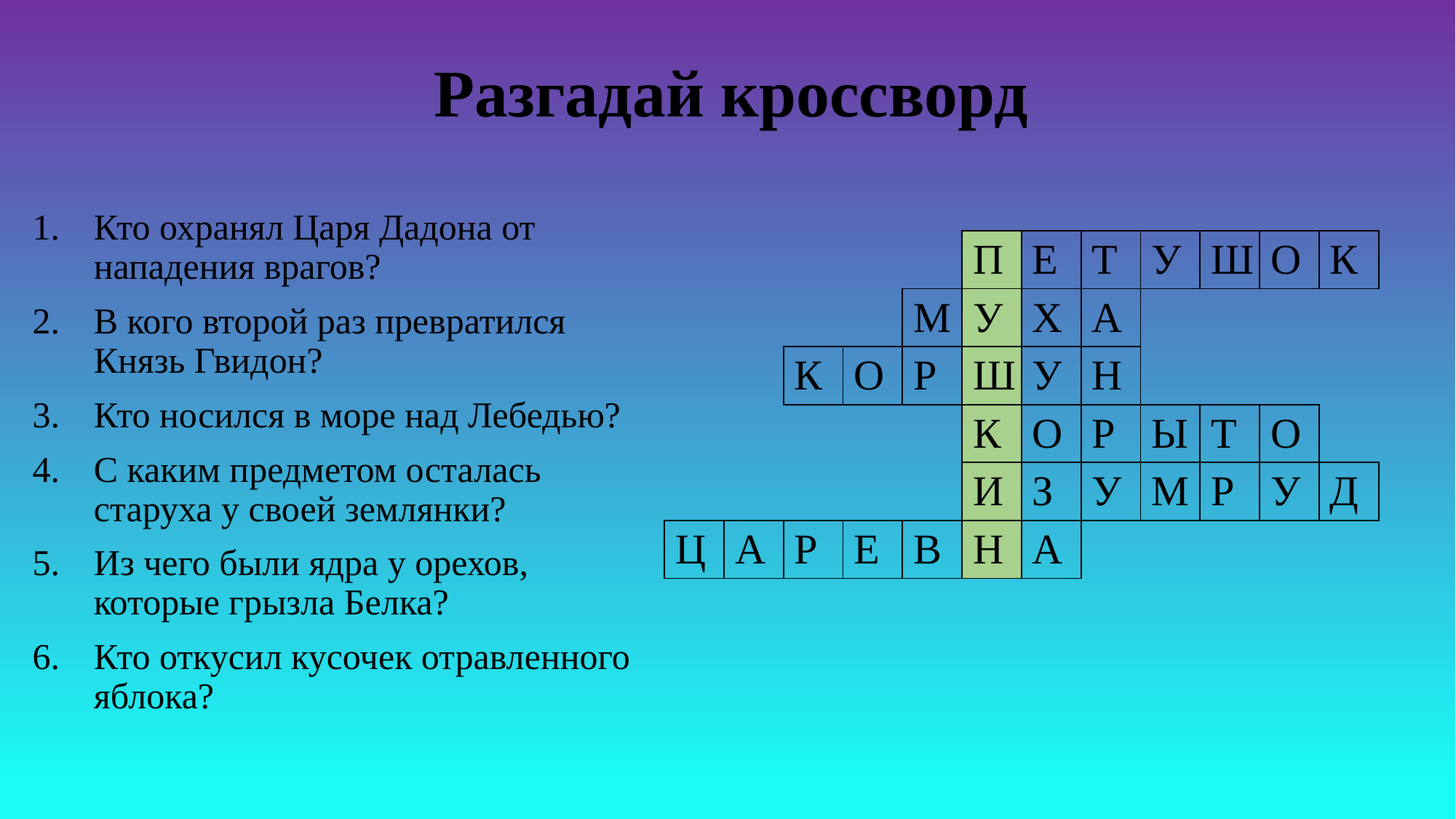

# Разгадай кроссворд
Кто охранял Царя Дадона от нападения врагов?
В кого второй раз превратился Князь Гвидон?
Кто носился в море над Лебедью?
С каким предметом осталась старуха у своей землянки?
Из чего были ядра у орехов, которые грызла Белка?
Кто откусил кусочек отравленного яблока?
|  |  |  |  |  |  |  |  |  |  |  |  |
| --- | --- | --- | --- | --- | --- | --- | --- | --- | --- | --- | --- |
|  |  |  |  |  |  |  |  |  |  |  |  |
|  |  |  |  |  |  |  |  |  |  |  |  |
|  |  |  |  |  |  |  |  |  |  |  |  |
|  |  |  |  |  |  |  |  |  |  |  |  |
|  |  |  |  |  |  |  |  |  |  |  |  |
|  |  |  |  |  | П | Е | Т | У | Ш | О | К |
| --- | --- | --- | --- | --- | --- | --- | --- | --- | --- | --- | --- |
|  |  |  |  | М | У | Х | А |  |  |  |  |
|  |  | К | О | Р | Ш | У | Н |  |  |  |  |
|  |  |  |  |  | К | О | Р | Ы | Т | О |  |
|  |  |  |  |  | И | З | У | М | Р | У | Д |
| Ц | А | Р | Е | В | Н | А |  |  |  |  |  |